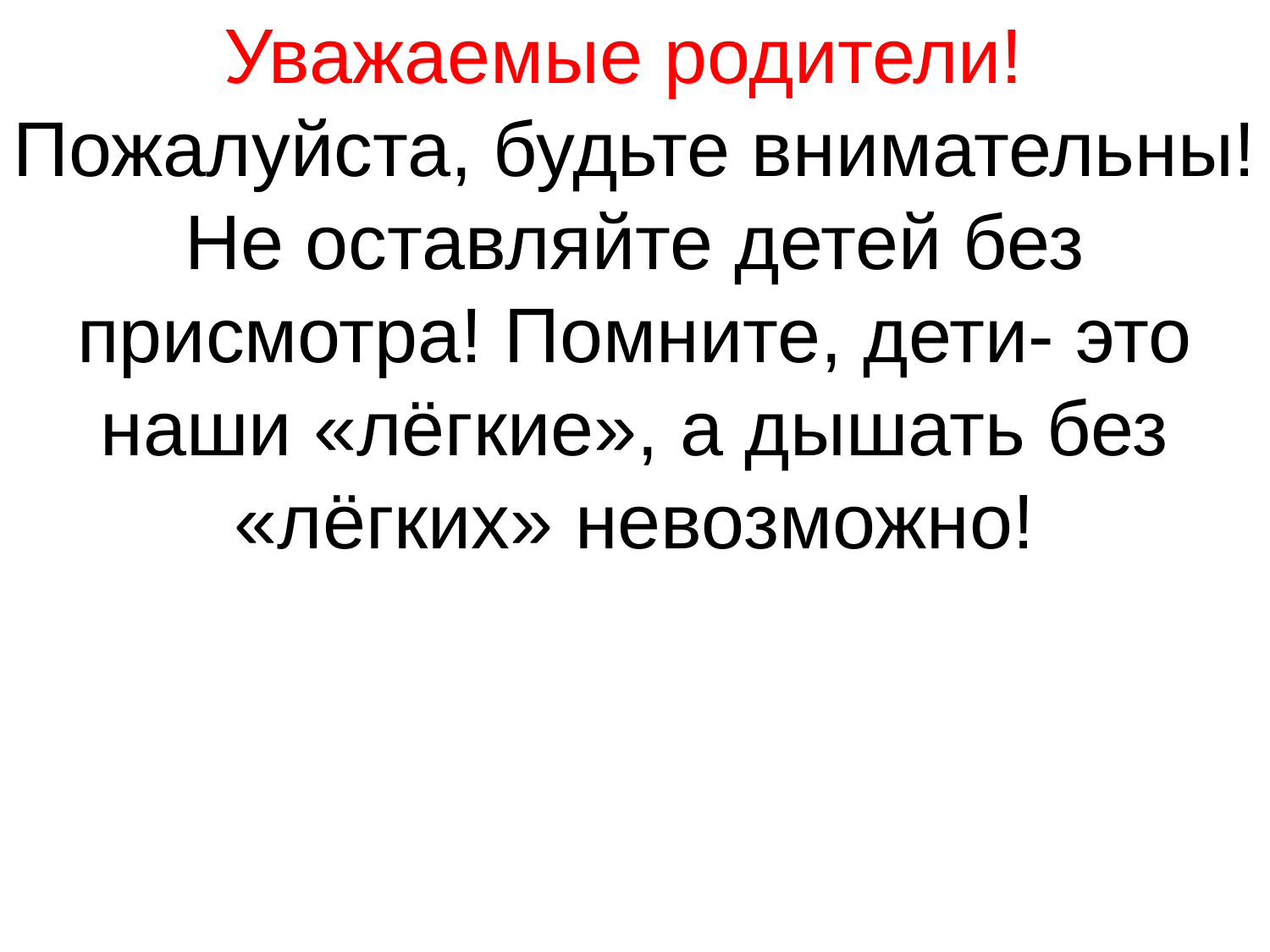

Уважаемые родители!  Пожалуйста, будьте внимательны! Не оставляйте детей без присмотра! Помните, дети- это наши «лёгкие», а дышать без «лёгких» невозможно!